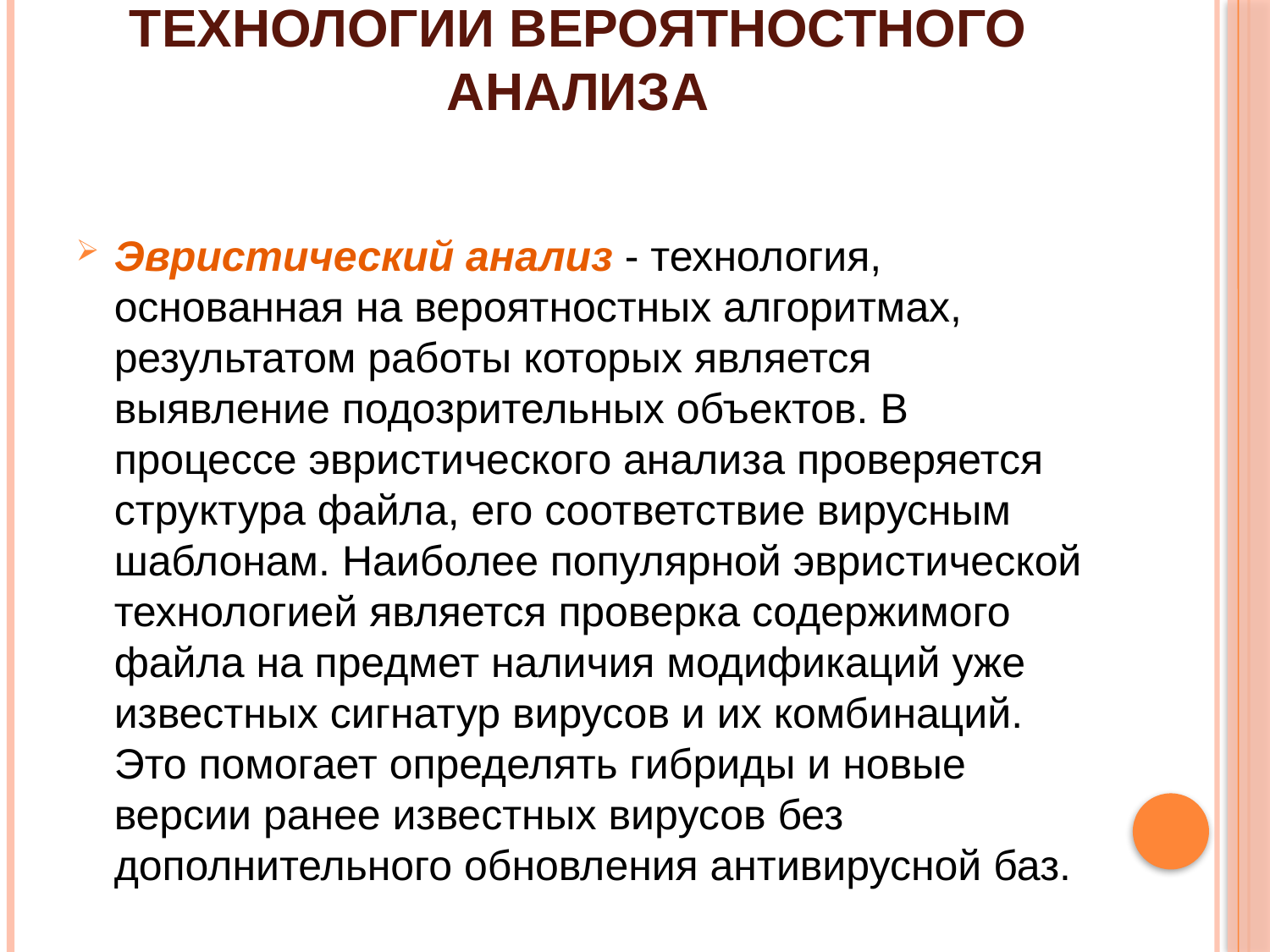

# Технологии вероятностного анализа
Эвристический анализ - технология, основанная на вероятностных алгоритмах, результатом работы которых является выявление подозрительных объектов. В процессе эвристического анализа проверяется структура файла, его соответствие вирусным шаблонам. Наиболее популярной эвристической технологией является проверка содержимого файла на предмет наличия модификаций уже известных сигнатур вирусов и их комбинаций. Это помогает определять гибриды и новые версии ранее известных вирусов без дополнительного обновления антивирусной баз.